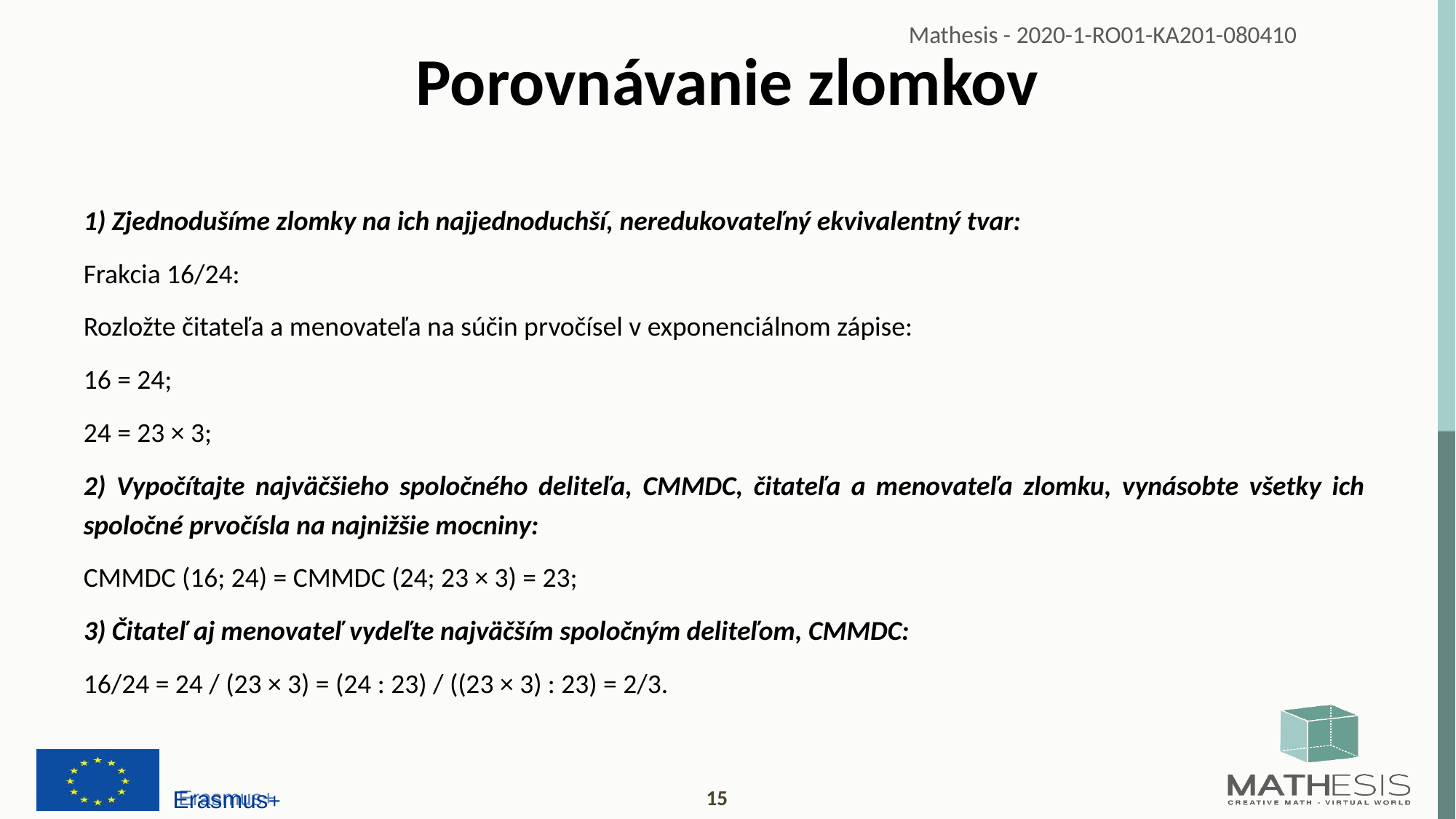

# Porovnávanie zlomkov
1) Zjednodušíme zlomky na ich najjednoduchší, neredukovateľný ekvivalentný tvar:
Frakcia 16/24:
Rozložte čitateľa a menovateľa na súčin prvočísel v exponenciálnom zápise:
16 = 24;
24 = 23 × 3;
2) Vypočítajte najväčšieho spoločného deliteľa, CMMDC, čitateľa a menovateľa zlomku, vynásobte všetky ich spoločné prvočísla na najnižšie mocniny:
CMMDC (16; 24) = CMMDC (24; 23 × 3) = 23;
3) Čitateľ aj menovateľ vydeľte najväčším spoločným deliteľom, CMMDC:
16/24 = 24 / (23 × 3) = (24 : 23) / ((23 × 3) : 23) = 2/3.